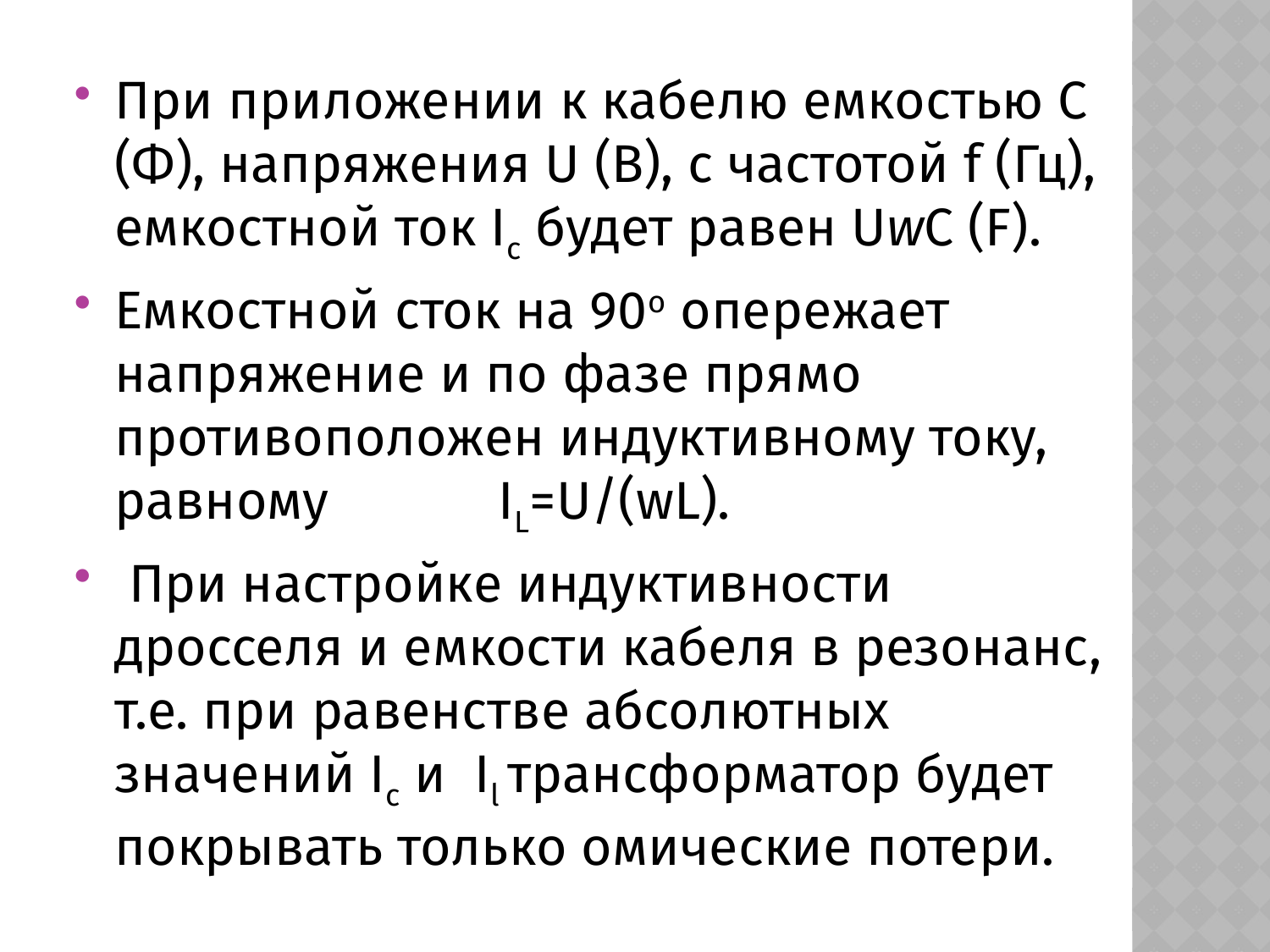

#
При приложении к кабелю емкостью С (Ф), напряжения U (В), с частотой f (Гц), емкостной ток Ic будет равен UwC (F).
Емкостной сток на 90о опережает напряжение и по фазе прямо противоположен индуктивному току, равному            IL=U/(wL).
 При настройке индуктивности дросселя и емкости кабеля в резонанс, т.е. при равенстве абсолютных значений Ic и  Il трансформатор будет покрывать только омические потери.